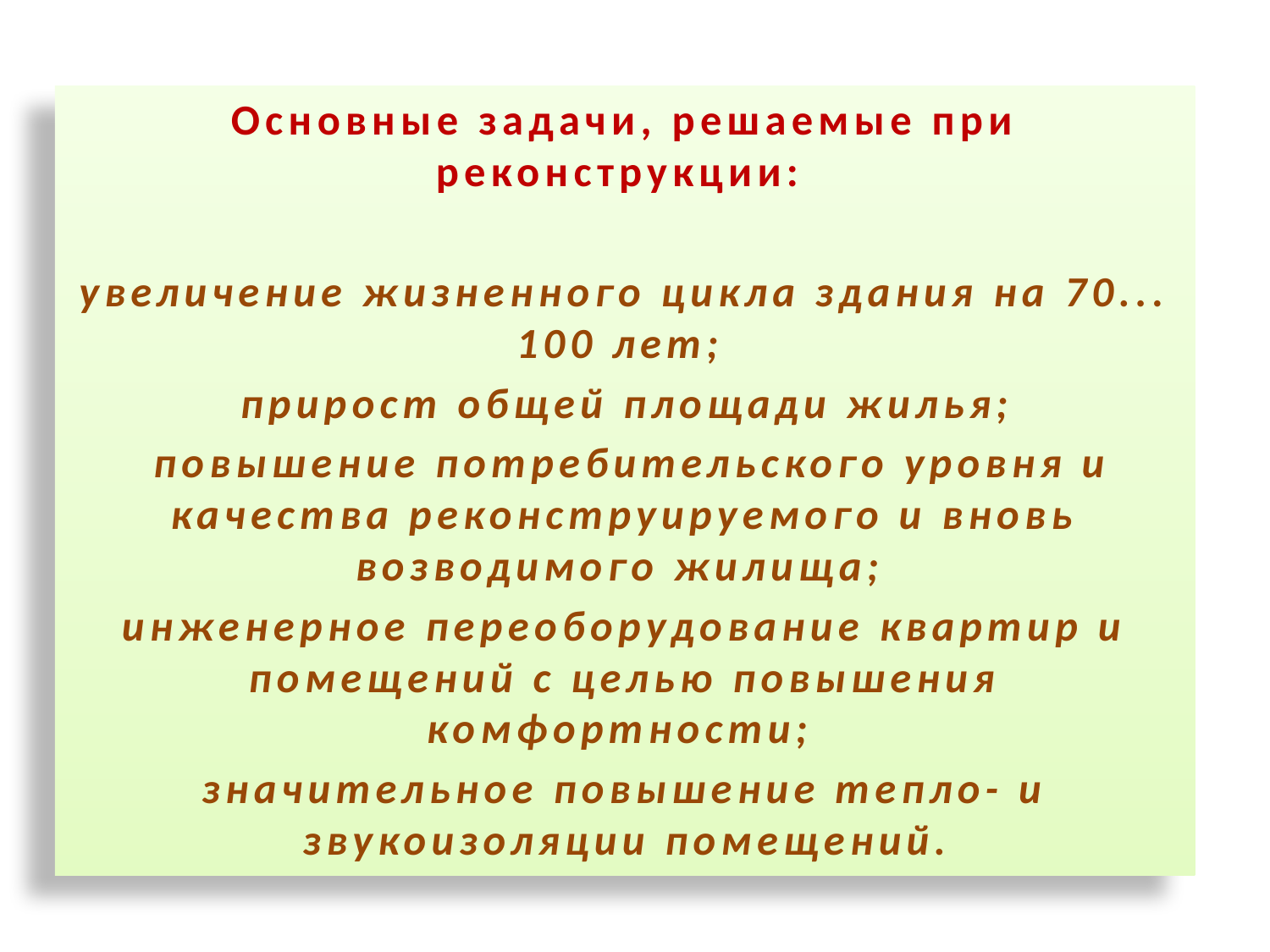

Основные задачи, решаемые при реконструкции:

увеличение жизненного цикла здания на 70... 100 лет;
прирост общей площади жилья;
 повышение потребительского уровня и качества реконструируемого и вновь возводимого жилища;
инженерное переоборудование квартир и помещений с целью повышения комфортности;
значительное повышение тепло- и звукоизоляции помещений.